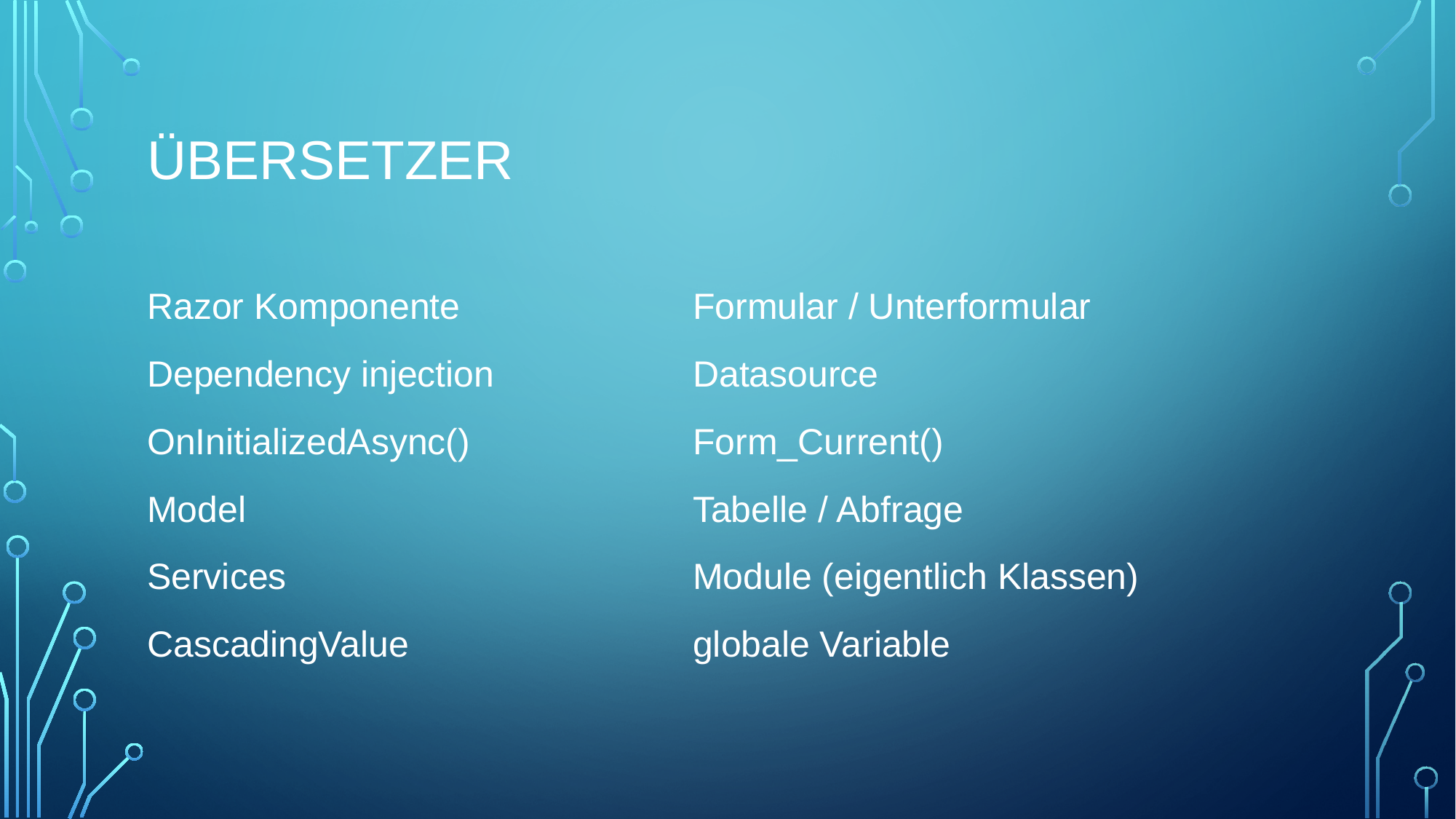

# Übersetzer
Razor Komponente			Formular / Unterformular
Dependency injection		Datasource
OnInitializedAsync()			Form_Current()
Model					Tabelle / Abfrage
Services				Module (eigentlich Klassen)
CascadingValue			globale Variable